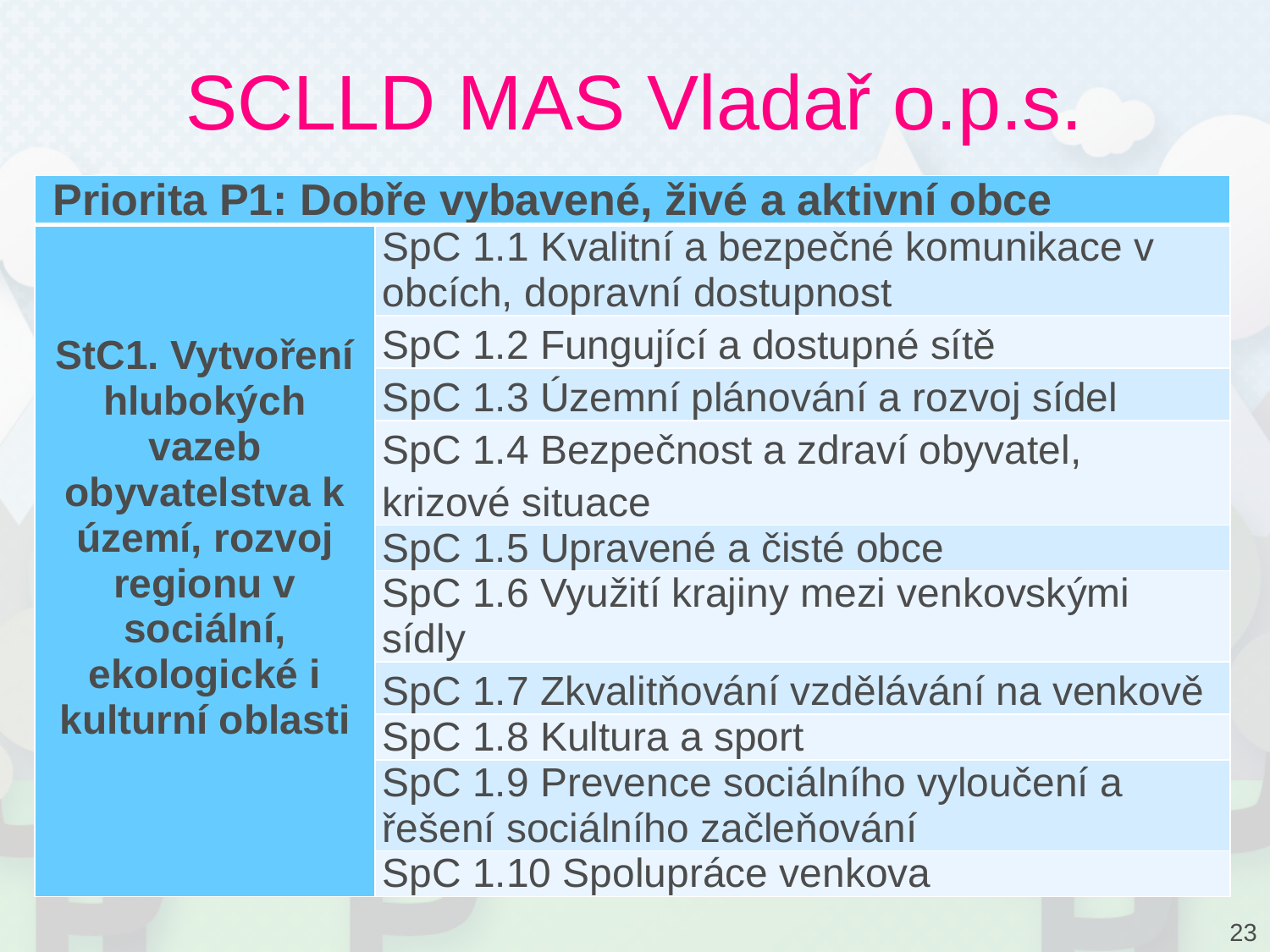

# SCLLD MAS Vladař o.p.s.

| Priorita P1: Dobře vybavené, živé a aktivní obce |  |
| --- | --- |
| StC1. Vytvoření hlubokých vazeb obyvatelstva k území, rozvoj regionu v sociální, ekologické i kulturní oblasti | SpC 1.1 Kvalitní a bezpečné komunikace v obcích, dopravní dostupnost |
|  | SpC 1.2 Fungující a dostupné sítě |
|  | SpC 1.3 Územní plánování a rozvoj sídel |
|  | SpC 1.4 Bezpečnost a zdraví obyvatel, krizové situace |
|  | SpC 1.5 Upravené a čisté obce |
|  | SpC 1.6 Využití krajiny mezi venkovskými sídly |
|  | SpC 1.7 Zkvalitňování vzdělávání na venkově |
|  | SpC 1.8 Kultura a sport |
|  | SpC 1.9 Prevence sociálního vyloučení a řešení sociálního začleňování |
|  | SpC 1.10 Spolupráce venkova |
23